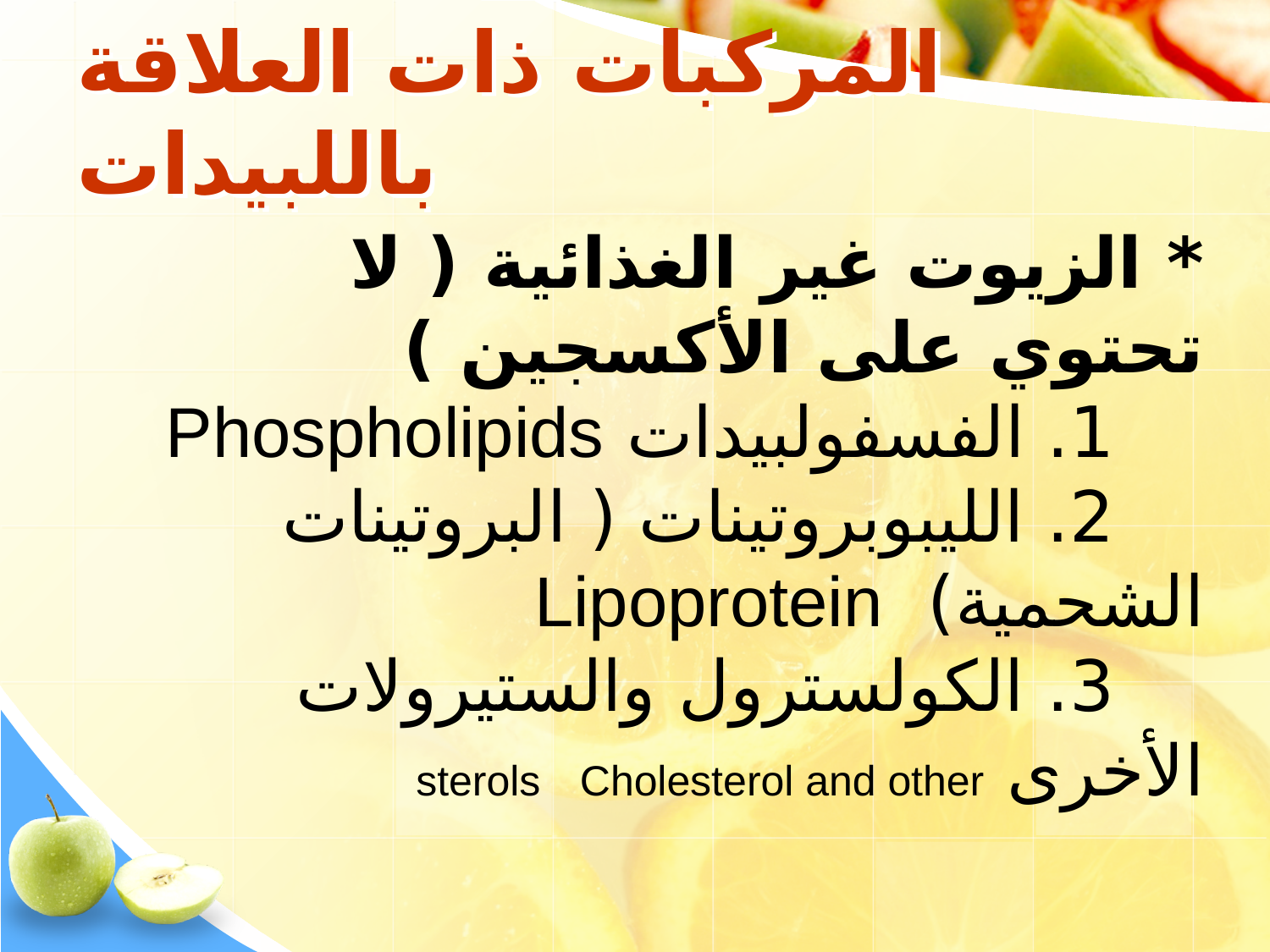

# المركبات ذات العلاقة باللبيدات
* الزيوت غير الغذائية ( لا تحتوي على الأكسجين )
    1. الفسفولبيدات Phospholipids
    2. الليبوبروتينات ( البروتينات الشحمية)  Lipoprotein
    3. الكولسترول والستيرولات الأخرى sterols  Cholesterol and other